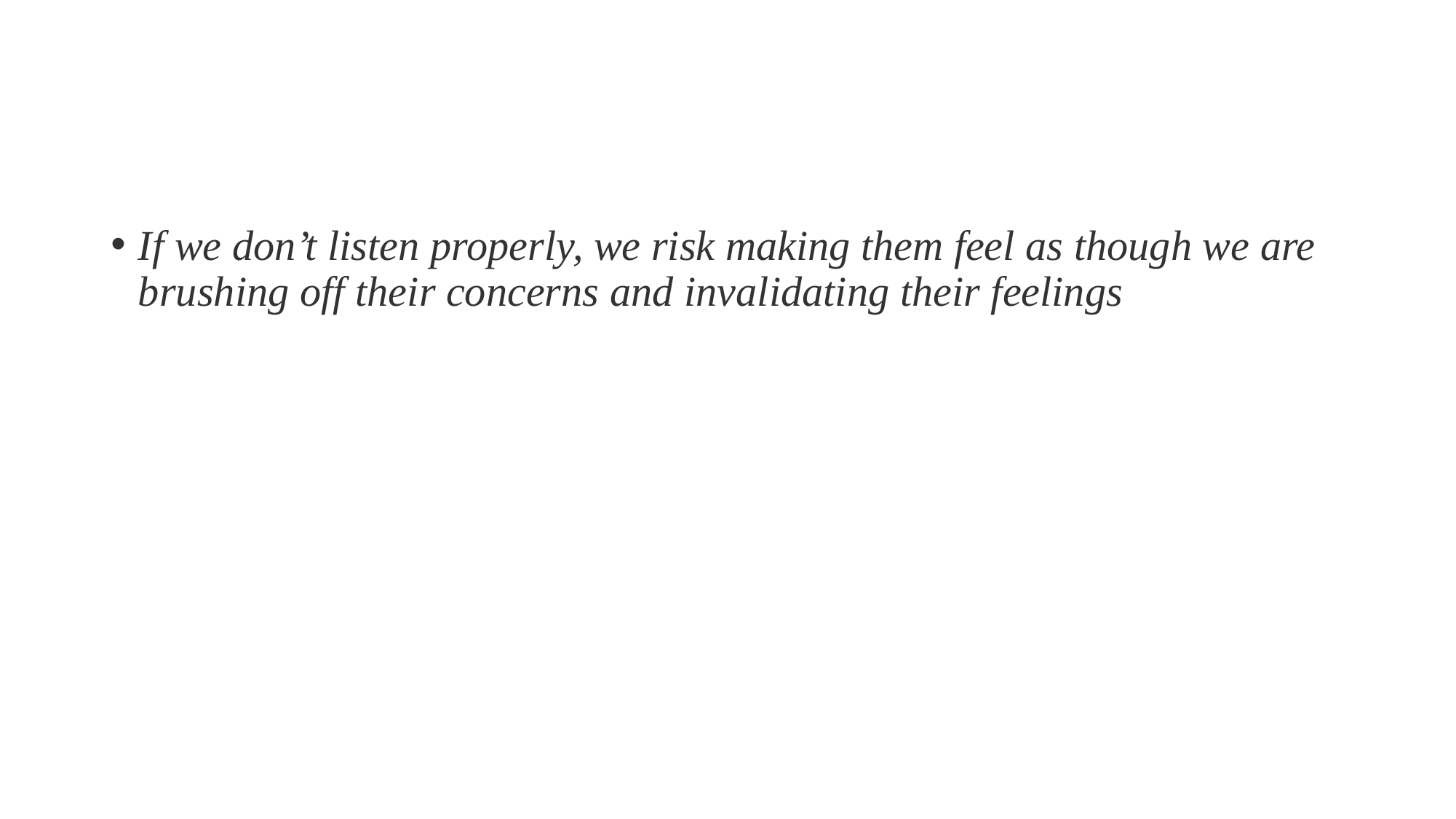

#
If we don’t listen properly, we risk making them feel as though we are brushing off their concerns and invalidating their feelings